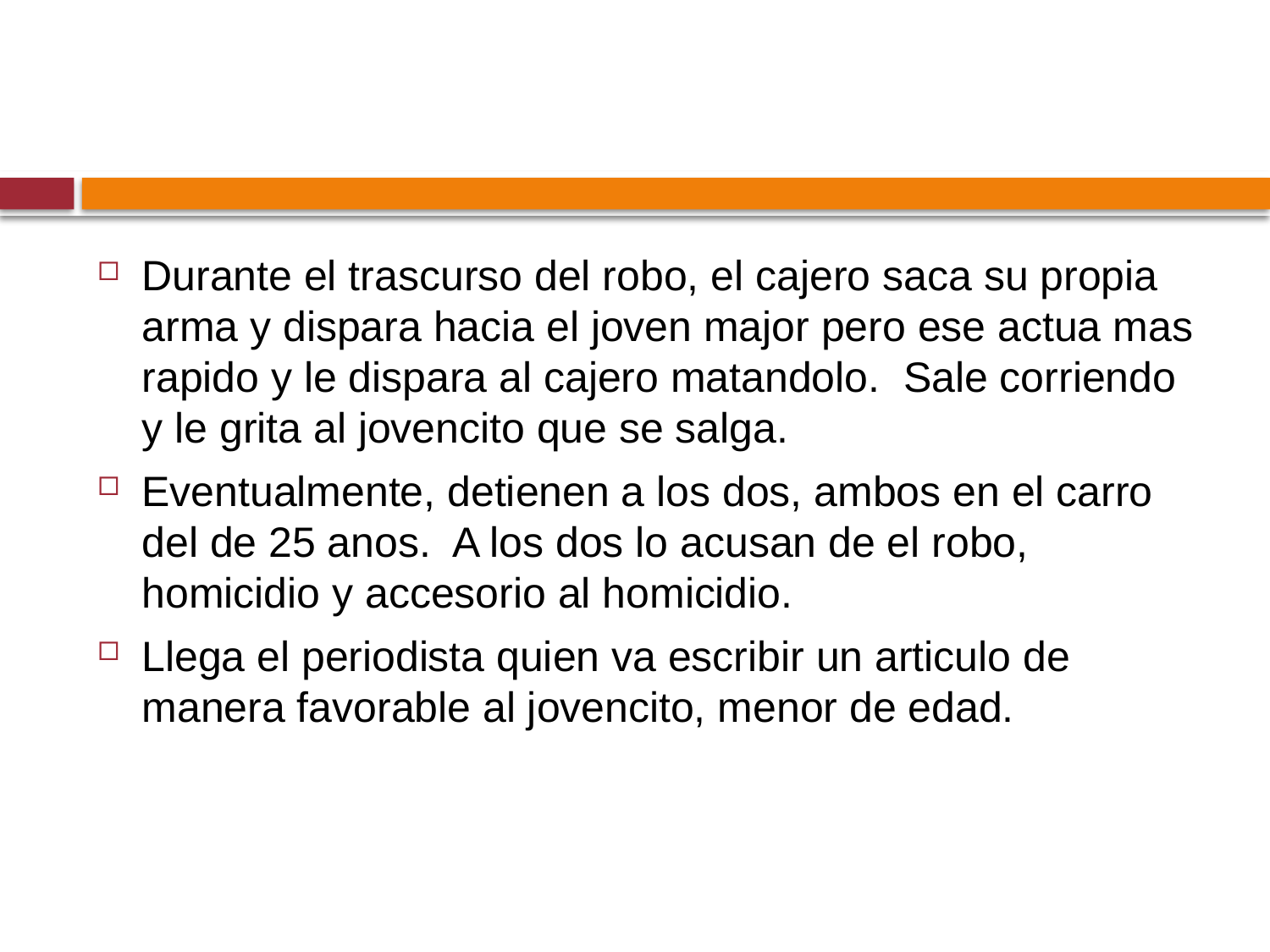

#

Durante el trascurso del robo, el cajero saca su propia arma y dispara hacia el joven major pero ese actua mas rapido y le dispara al cajero matandolo.  Sale corriendo y le grita al jovencito que se salga.
Eventualmente, detienen a los dos, ambos en el carro del de 25 anos.  A los dos lo acusan de el robo, homicidio y accesorio al homicidio.
Llega el periodista quien va escribir un articulo de manera favorable al jovencito, menor de edad.